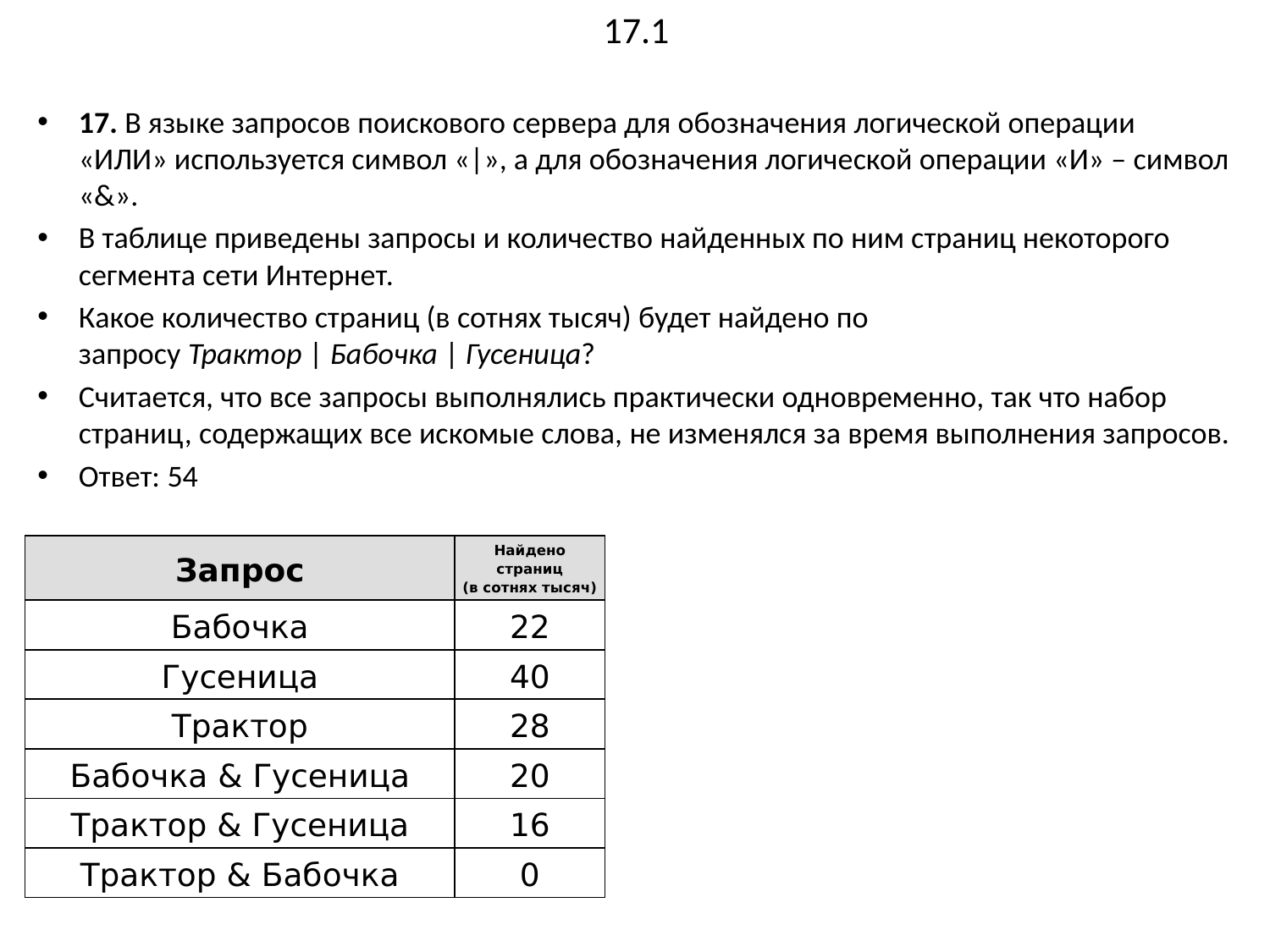

# 17.1
17. В языке запросов поискового сервера для обозначения логической операции «ИЛИ» используется символ «|», а для обозначения логической операции «И» – символ «&».
В таблице приведены запросы и количество найденных по ним страниц некоторого сегмента сети Интернет.
Какое количество страниц (в сотнях тысяч) будет найдено по запросу Трактор | Бабочка | Гусеница?
Считается, что все запросы выполнялись практически одновременно, так что набор страниц, содержащих все искомые слова, не изменялся за время выполнения запросов.
Ответ: 54
| Запрос | Найдено страниц (в сотнях тысяч) |
| --- | --- |
| Бабочка | 22 |
| Гусеница | 40 |
| Трактор | 28 |
| Бабочка & Гусеница | 20 |
| Трактор & Гусеница | 16 |
| Трактор & Бабочка | 0 |